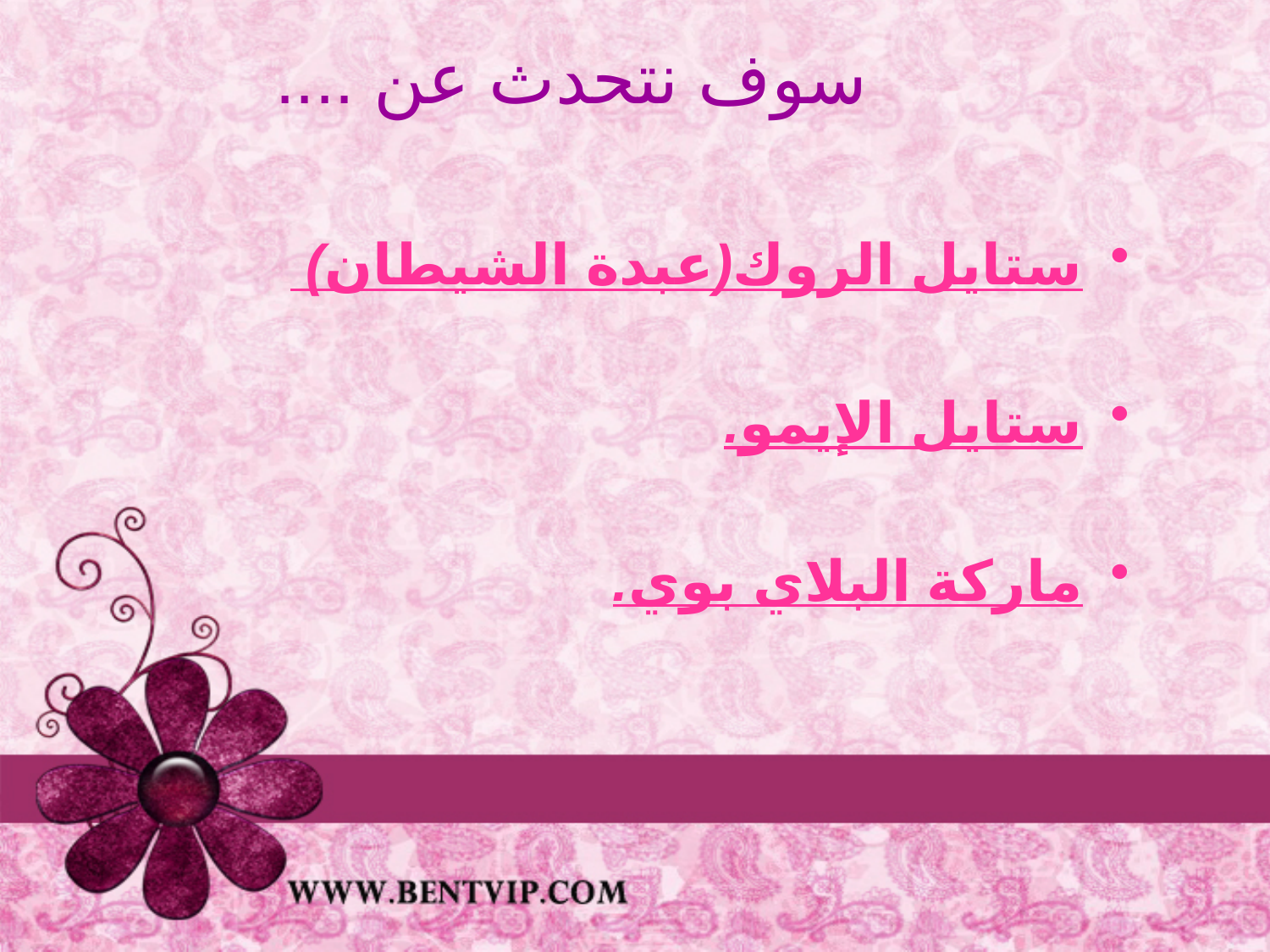

سوف نتحدث عن ....
ستايل الروك(عبدة الشيطان)

ستايل الإيمو.

ماركة البلاي بوي.